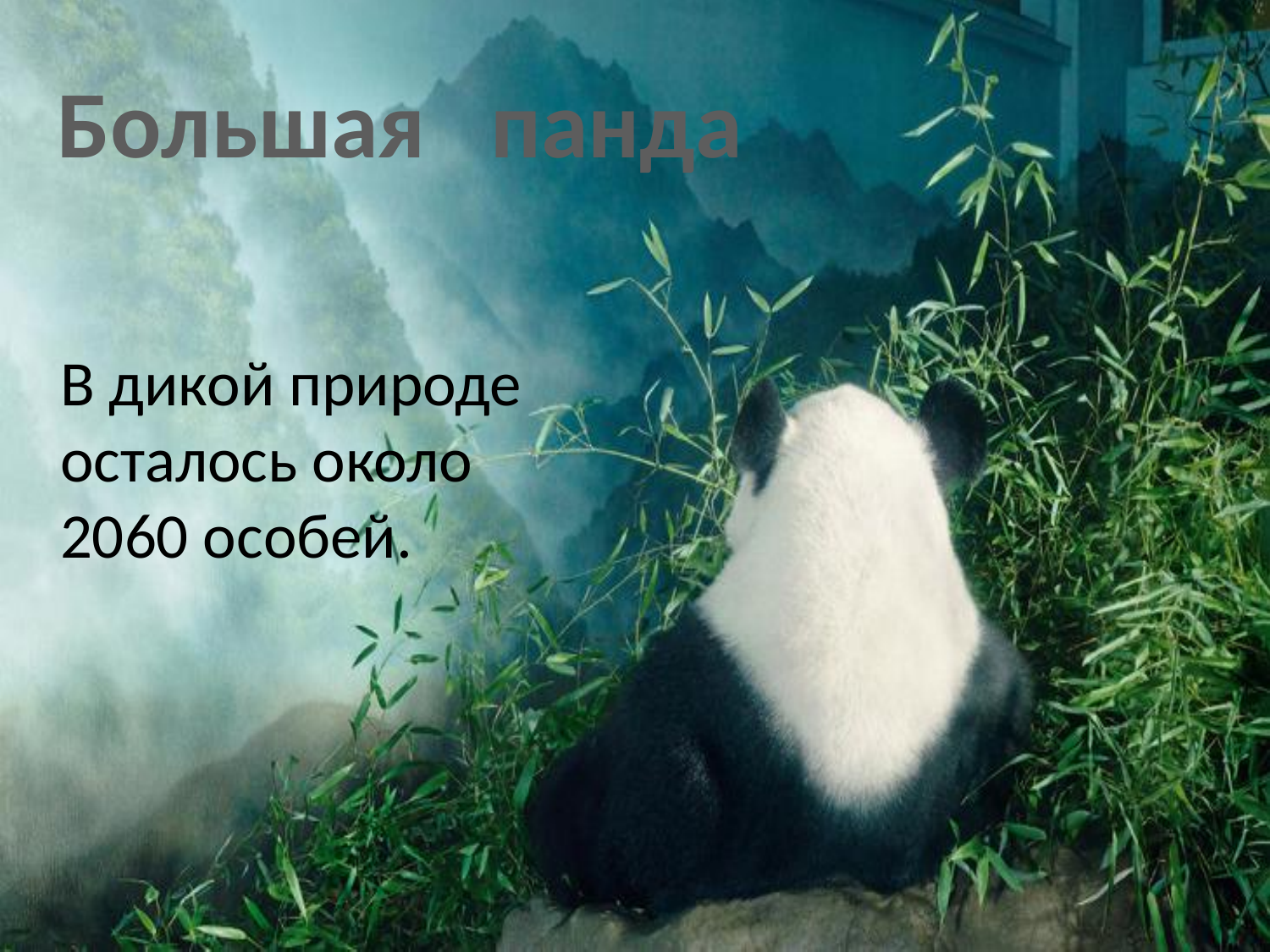

Большая   панда
В дикой природе
осталось около
2060 особей.